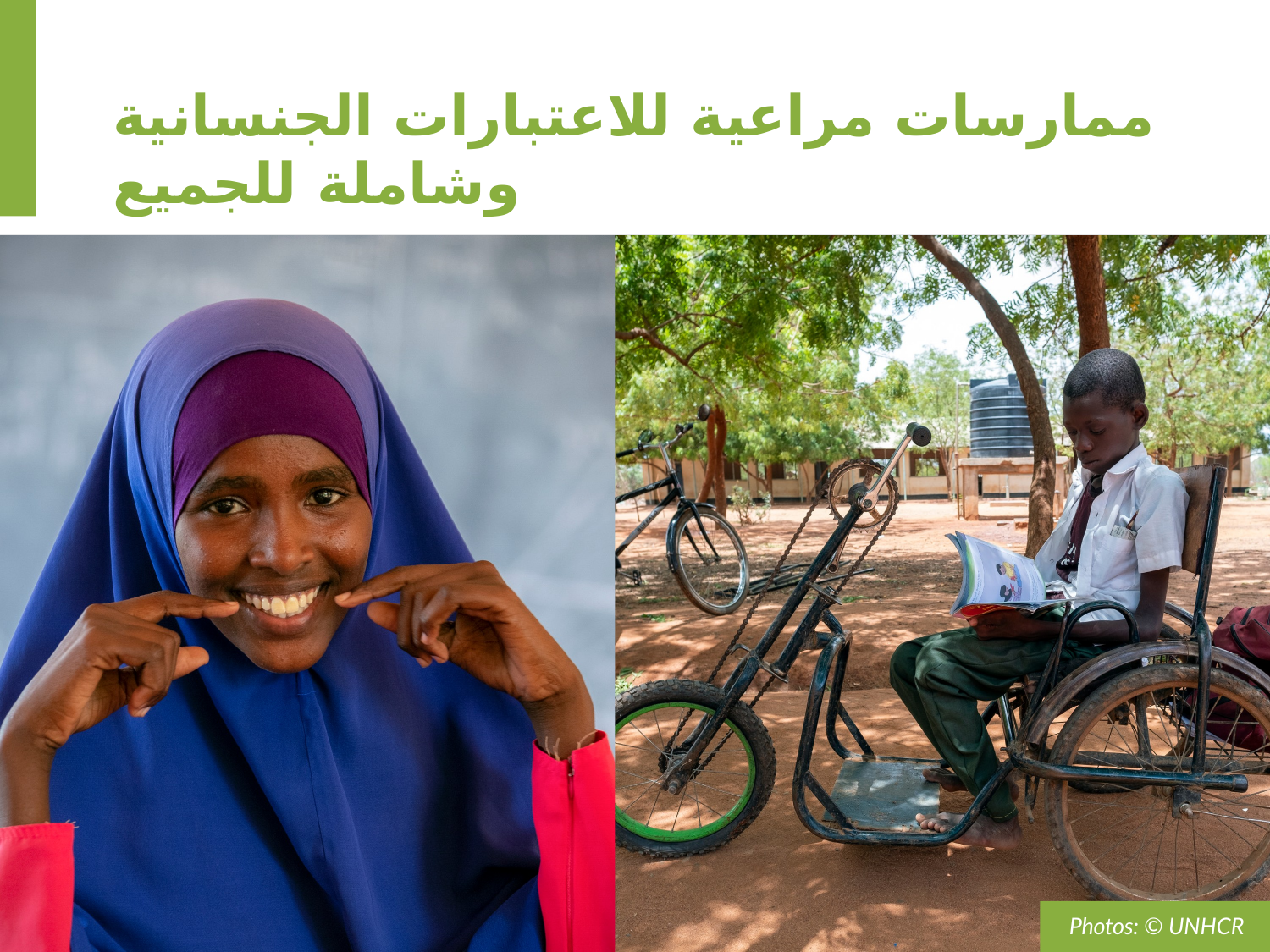

# ممارسات مراعية للاعتبارات الجنسانية وشاملة للجميع

Photos: © UNHCR